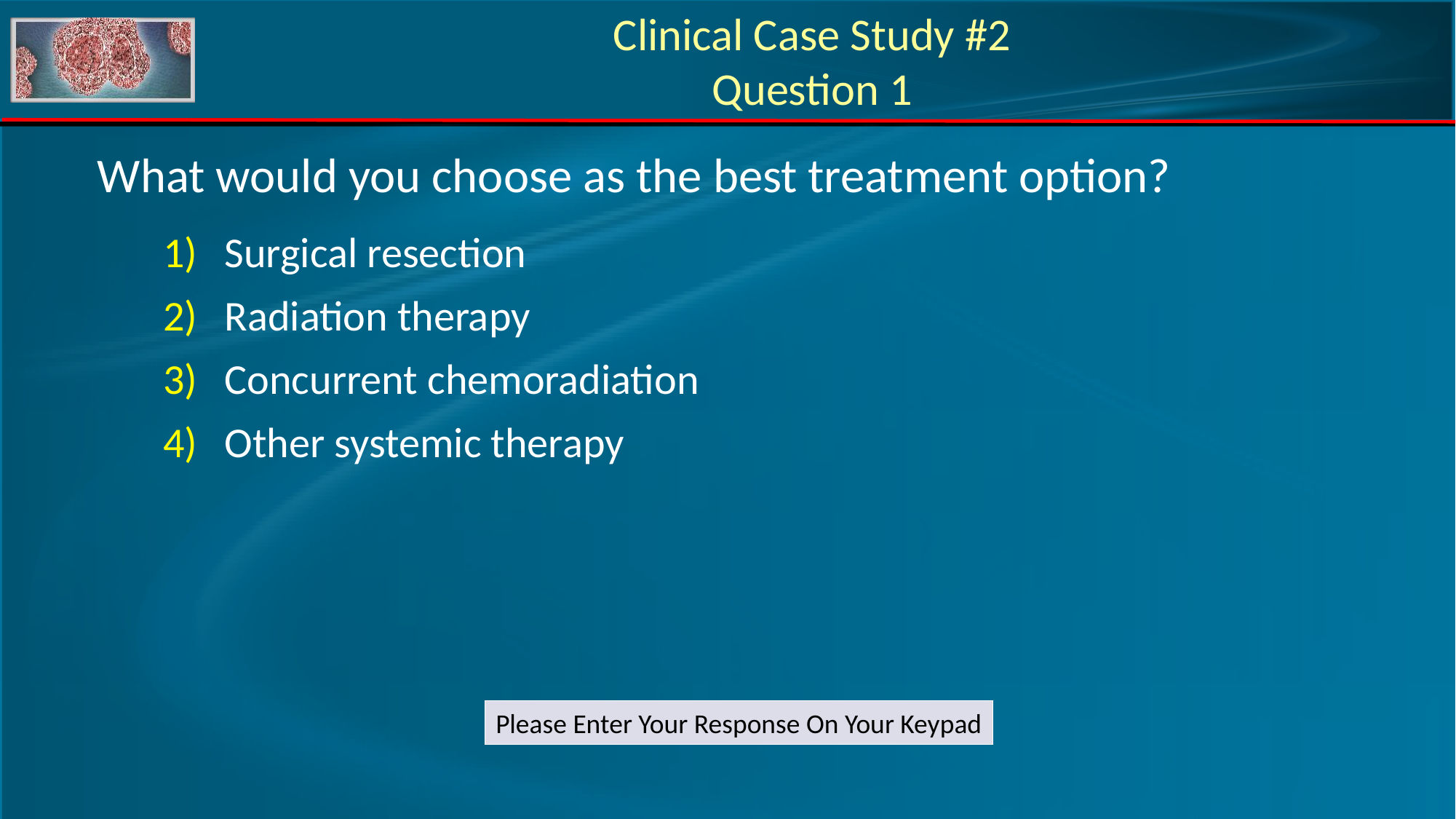

Clinical Case Study #2
Question 1
What would you choose as the best treatment option?
Surgical resection
Radiation therapy
Concurrent chemoradiation
Other systemic therapy

Please Enter Your Response On Your Keypad